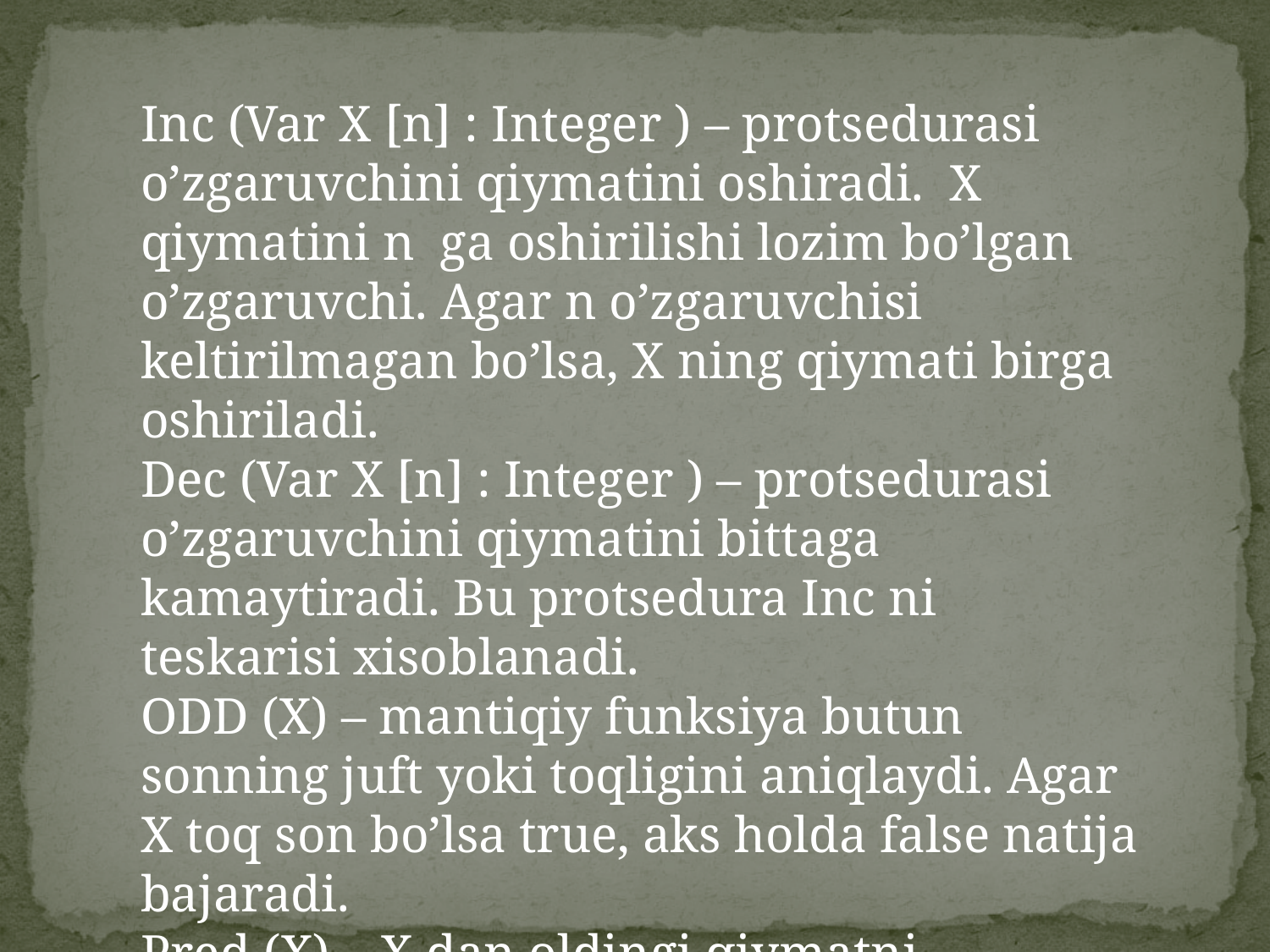

Inc (Var X [n] : Integer ) – protsedurasi o’zgaruvchini qiymatini oshiradi.  X qiymatini n  ga oshirilishi lozim bo’lgan o’zgaruvchi. Agar n o’zgaruvchisi keltirilmagan bo’lsa, X ning qiymati birga oshiriladi.
Dec (Var X [n] : Integer ) – protsedurasi o’zgaruvchini qiymatini bittaga kamaytiradi. Bu protsedura Inc ni teskarisi xisoblanadi.
ODD (X) – mantiqiy funksiya butun sonning juft yoki toqligini aniqlaydi. Agar X toq son bo’lsa true, aks holda false natija bajaradi.
Pred (X) – X dan oldingi qiymatni aniqlaydi.
Succ (X) – X dan keyingi qiymatni aniqlaydi.